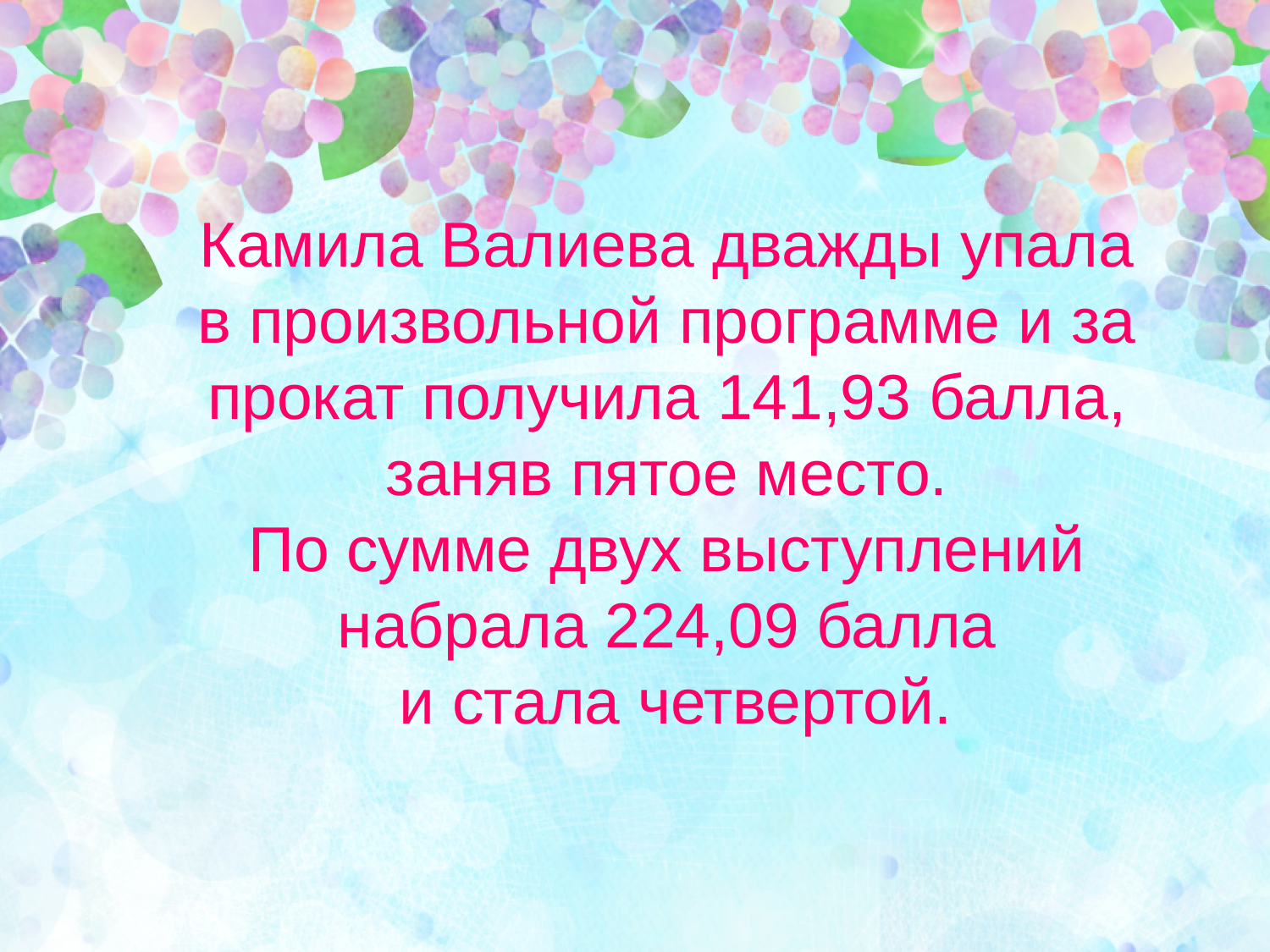

Камила Валиева дважды упала
в произвольной программе и за
прокат получила 141,93 балла,
заняв пятое место.
По сумме двух выступлений
набрала 224,09 балла
и стала четвертой.